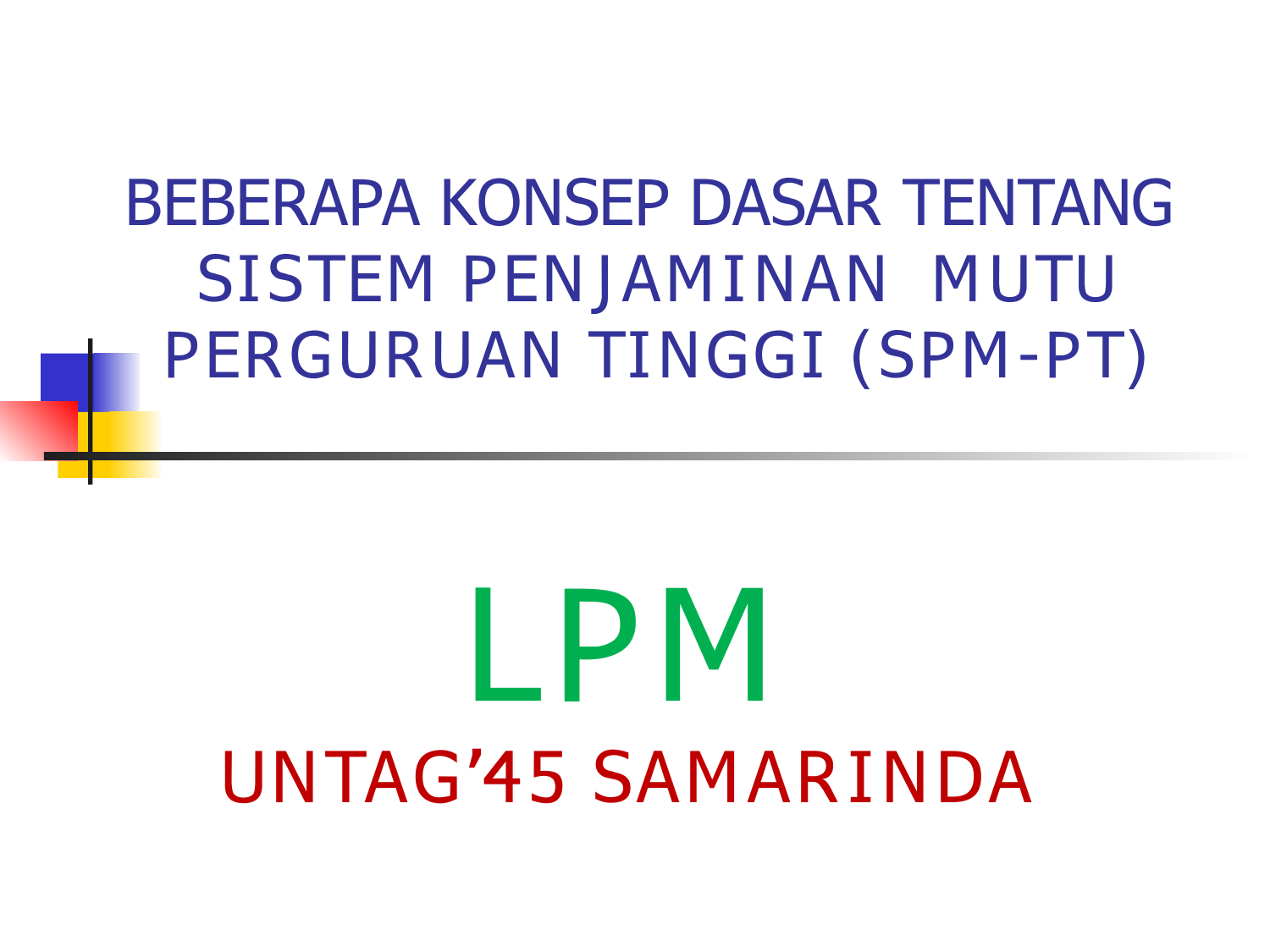

# BEBERAPA KONSEP DASAR TENTANG SISTEM PENJAMINAN  MUTU PERGURUAN TINGGI (SPM-PT)
LPM
UNTAG’45 SAMARINDA